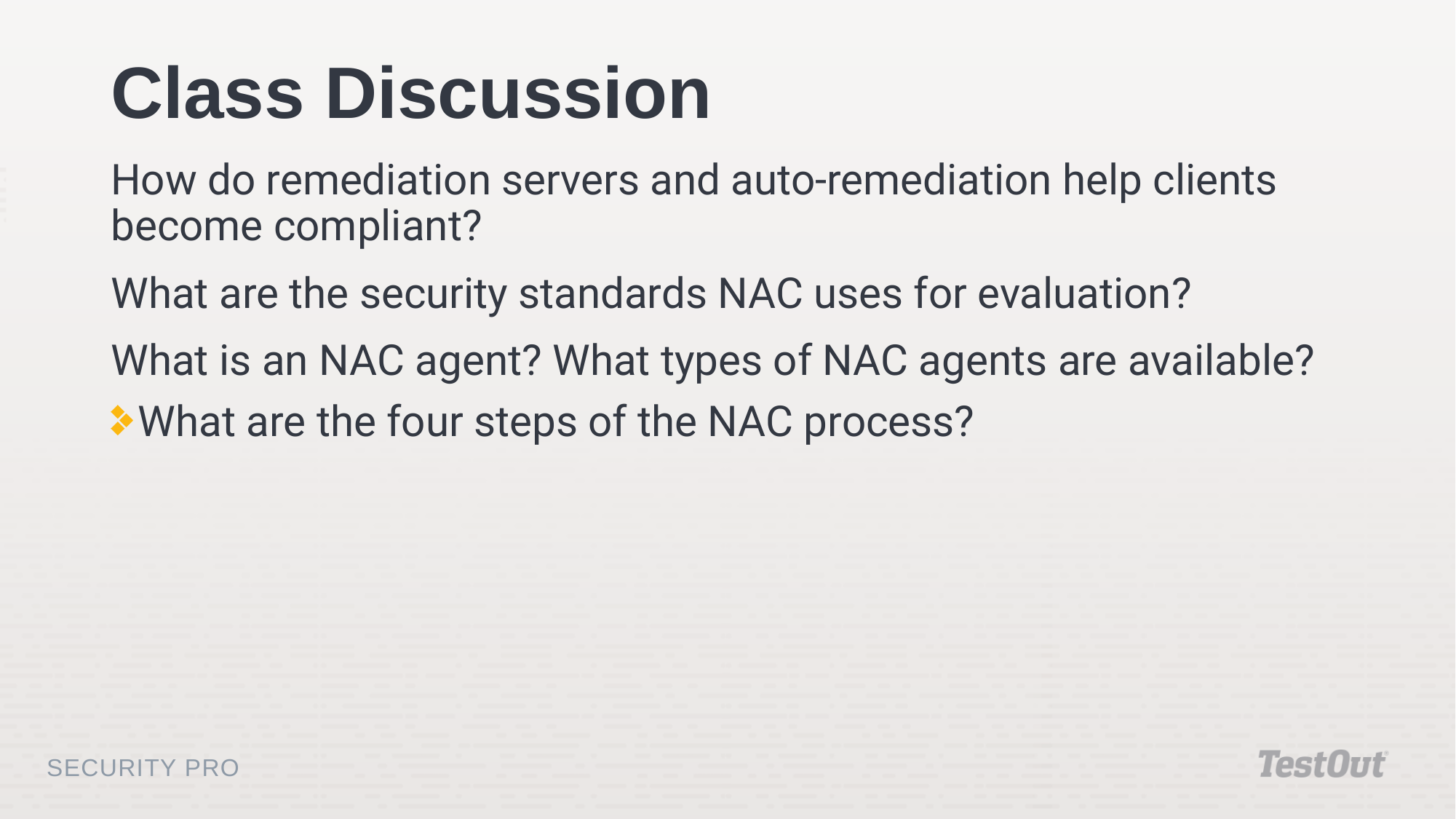

# Class Discussion
How do remediation servers and auto-remediation help clients become compliant?
What are the security standards NAC uses for evaluation?
What is an NAC agent? What types of NAC agents are available?
What are the four steps of the NAC process?
Security Pro